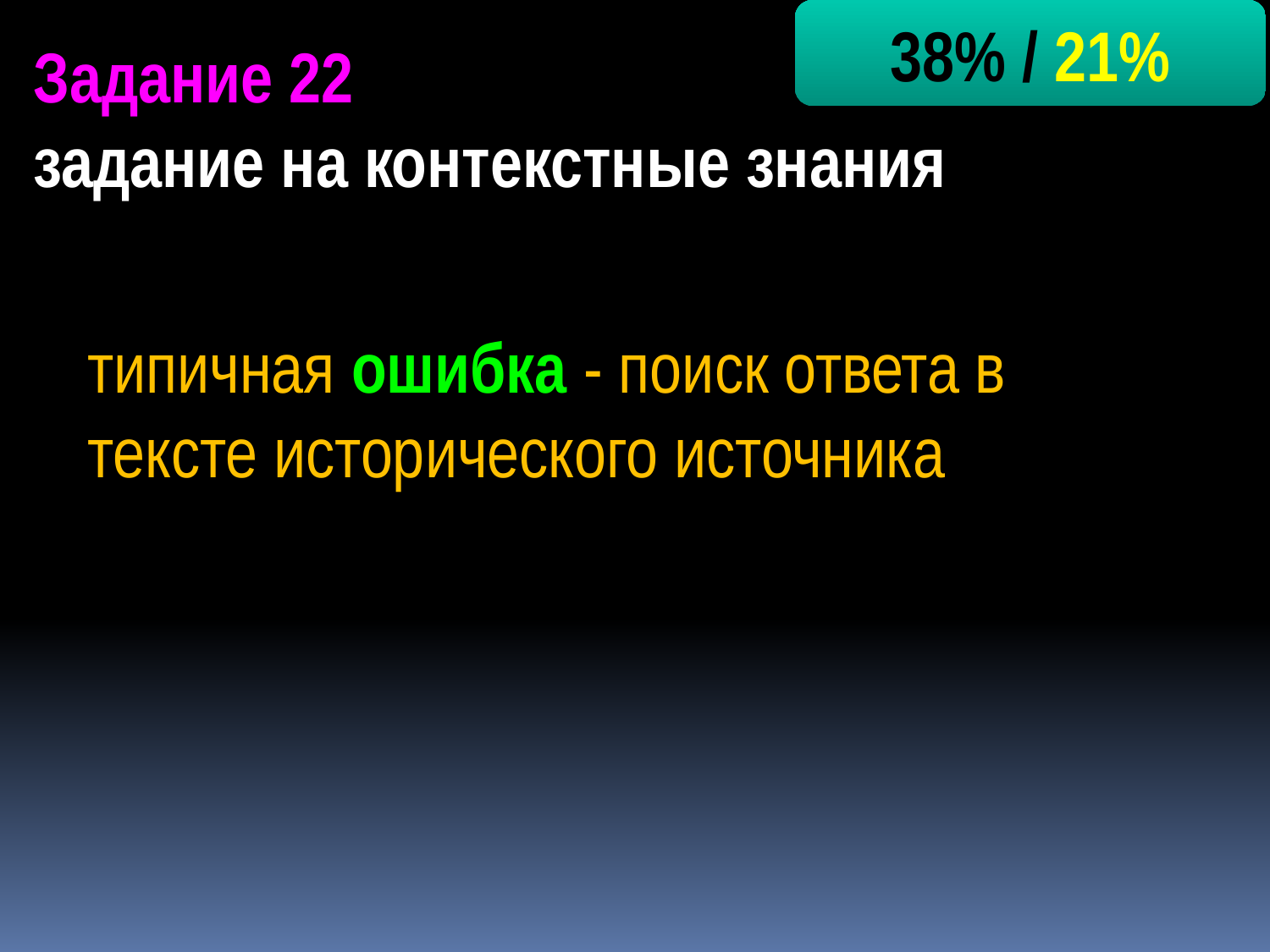

38% / 21%
Задание 22
задание на контекстные знания
типичная ошибка - поиск ответа в тексте исторического источника